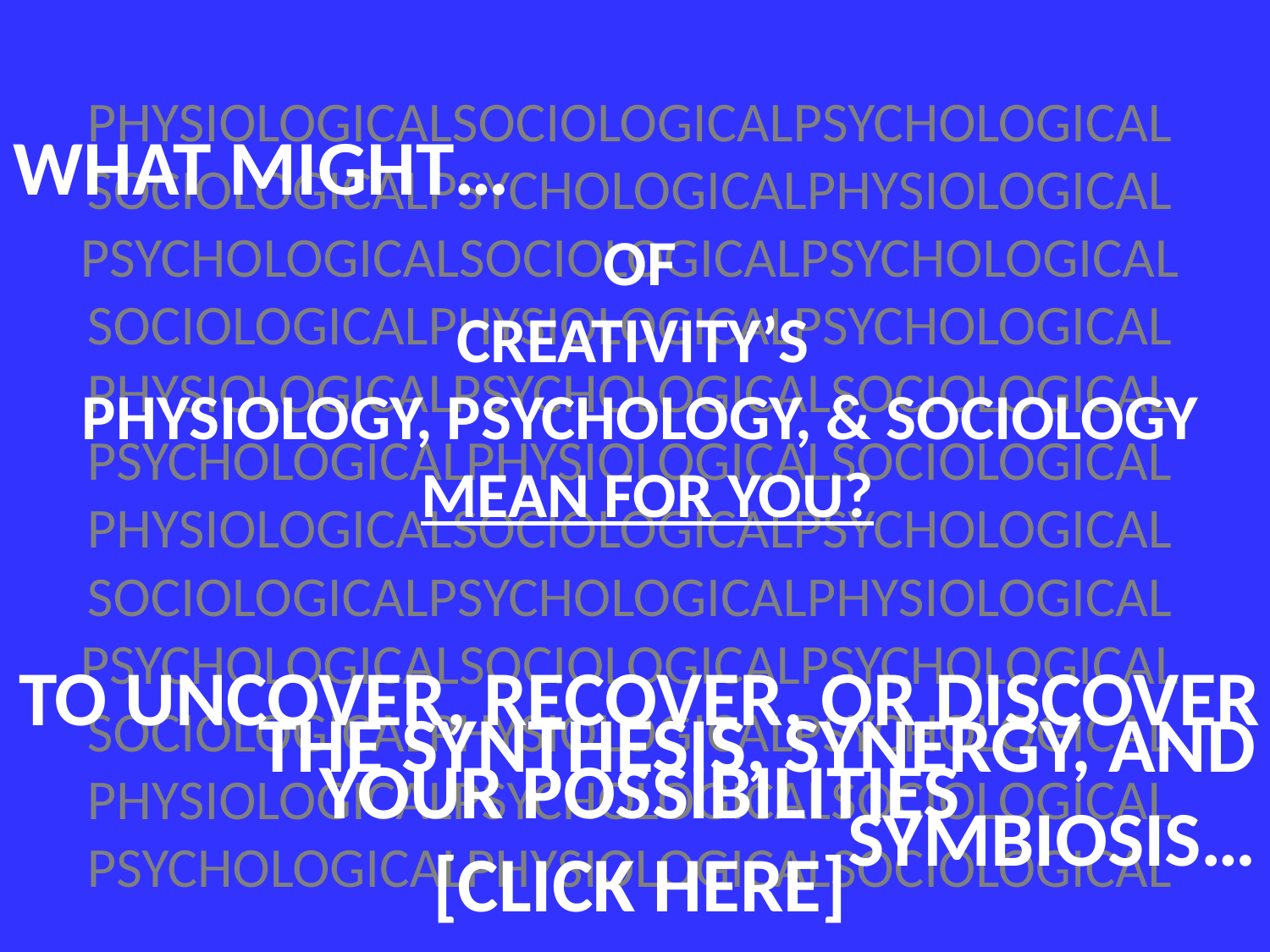

WHAT MIGHT…
PHYSIOLOGICALSOCIOLOGICALPSYCHOLOGICAL
SOCIOLOGICALPSYCHOLOGICALPHYSIOLOGICAL
PSYCHOLOGICALSOCIOLOGICALPSYCHOLOGICAL
SOCIOLOGICALPHYSIOLOGICALPSYCHOLOGICAL
PHYSIOLOGICALPSYCHOLOGICALSOCIOLOGICAL
PSYCHOLOGICALPHYSIOLOGICALSOCIOLOGICAL
PHYSIOLOGICALSOCIOLOGICALPSYCHOLOGICAL
SOCIOLOGICALPSYCHOLOGICALPHYSIOLOGICAL
PSYCHOLOGICALSOCIOLOGICALPSYCHOLOGICAL
SOCIOLOGICALPHYSIOLOGICALPSYCHOLOGICAL
PHYSIOLOGICALPSYCHOLOGICALSOCIOLOGICAL
PSYCHOLOGICALPHYSIOLOGICALSOCIOLOGICAL
OF
CREATIVITY’S
PHYSIOLOGY, PSYCHOLOGY, & SOCIOLOGY
 MEAN FOR YOU?
TO UNCOVER, RECOVER, OR DISCOVER YOUR POSSIBILITIES
[CLICK HERE]
THE SYNTHESIS, SYNERGY, AND SYMBIOSIS…